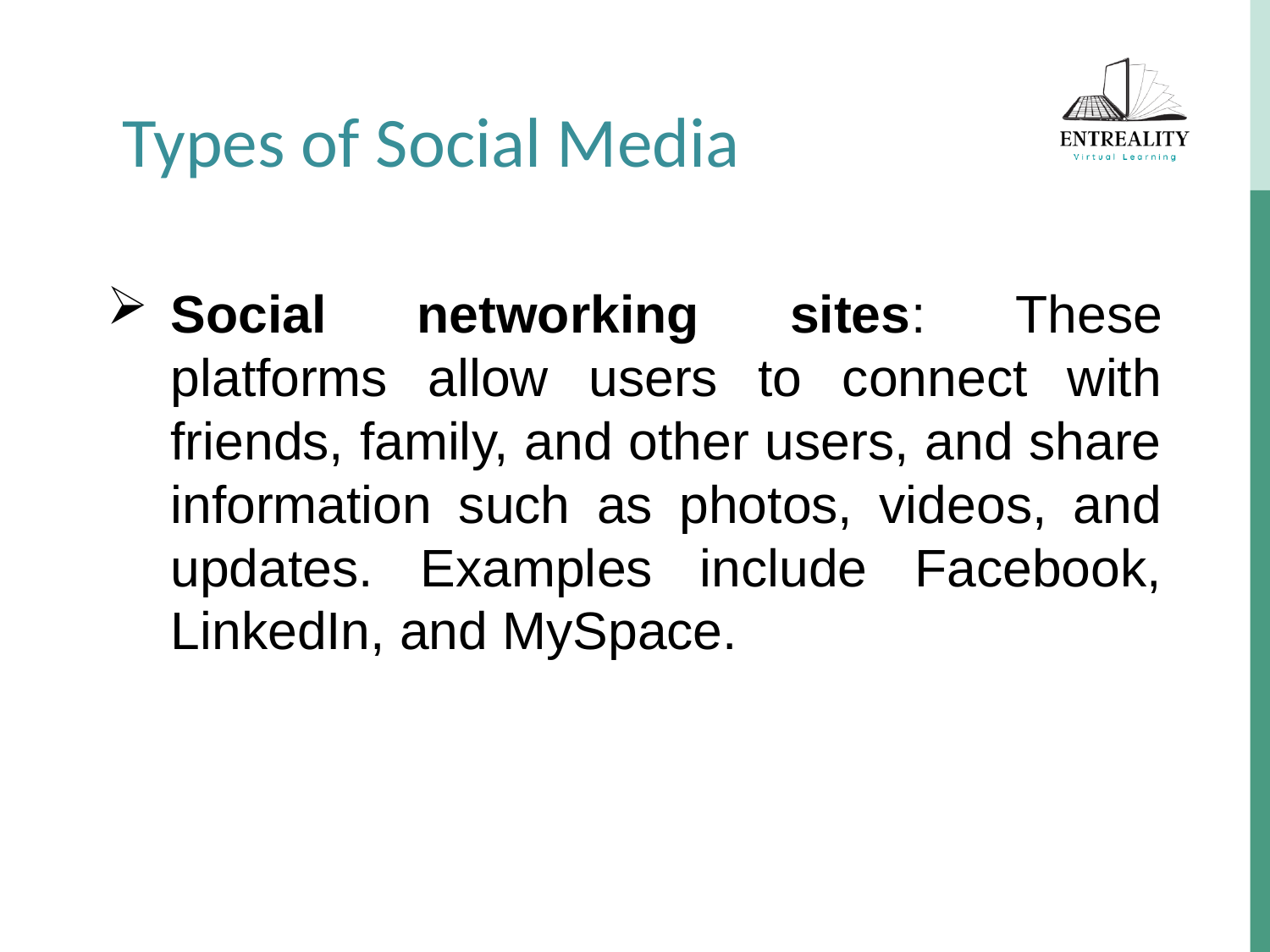

Types of Social Media
Social networking sites: These platforms allow users to connect with friends, family, and other users, and share information such as photos, videos, and updates. Examples include Facebook, LinkedIn, and MySpace.